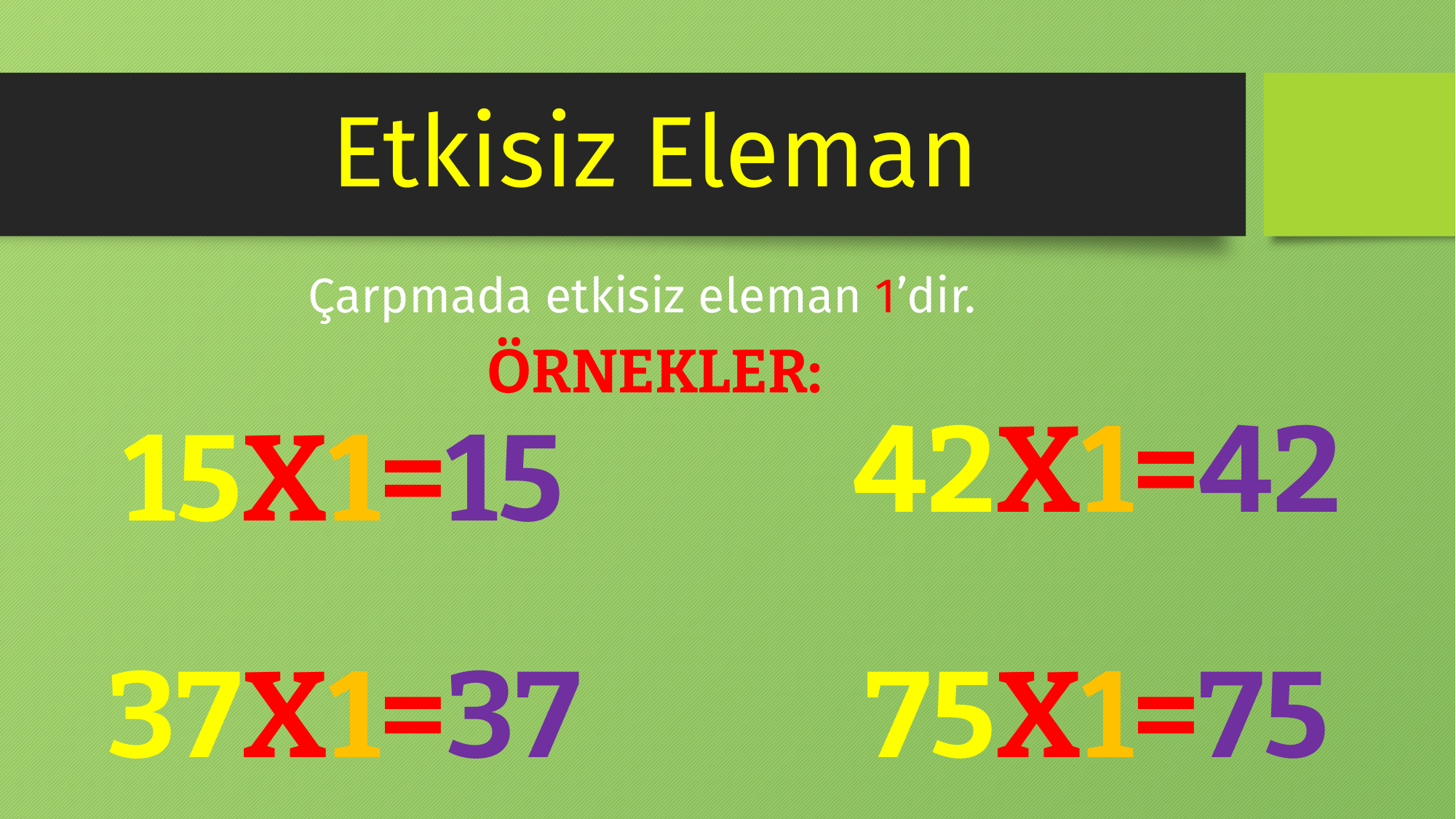

# Etkisiz Eleman
Çarpmada etkisiz eleman 1’dir.
ÖRNEKLER:
42X1=42
15X1=15
75X1=75
37X1=37